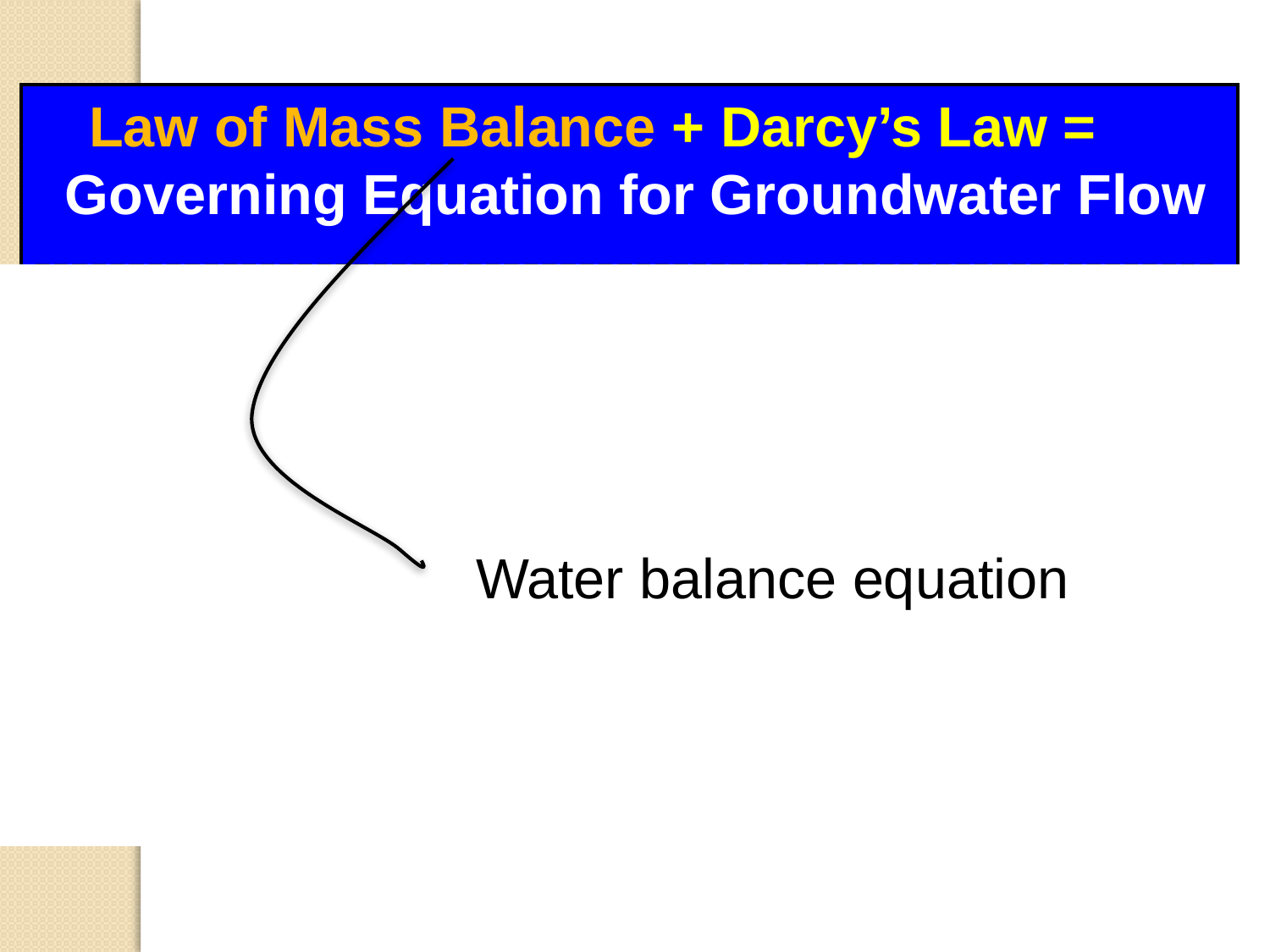

Law of Mass Balance + Darcy’s Law =
  Governing Equation for Groundwater Flow
---------------------------------------------------------------

     div q = - Ss (∂h ⁄∂t) +R*   (Law of Mass Balance)

       q = - K grad h                     (Darcy’s Law)

div (K grad h)  =  Ss (∂h ⁄∂t) –R*

Water balance equation